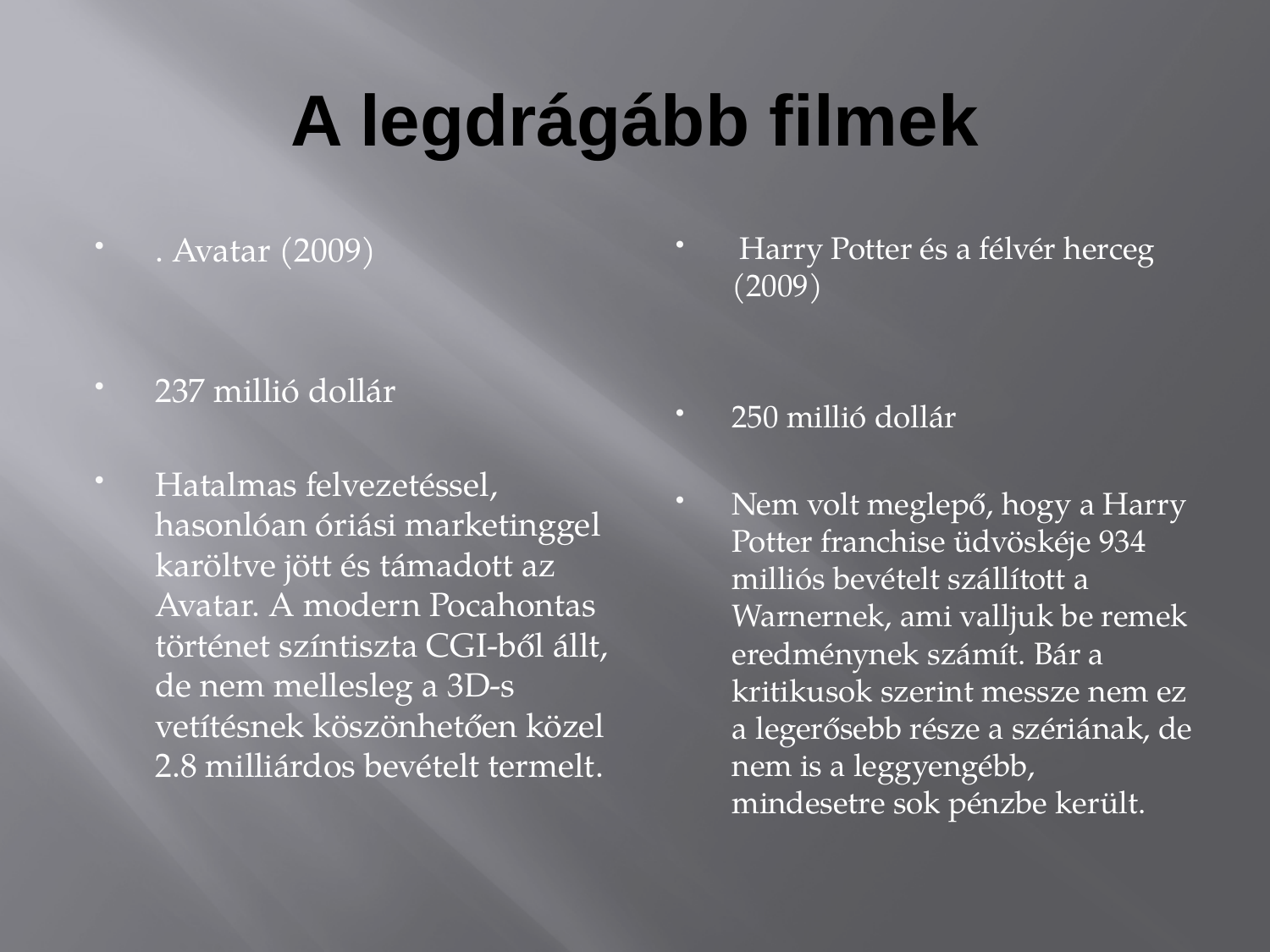

# A legdrágább filmek
. Avatar (2009)

237 millió dollár

Hatalmas felvezetéssel, hasonlóan óriási marketinggel karöltve jött és támadott az Avatar. A modern Pocahontas történet színtiszta CGI-ből állt, de nem mellesleg a 3D-s vetítésnek köszönhetően közel 2.8 milliárdos bevételt termelt.
 Harry Potter és a félvér herceg (2009)

250 millió dollár

Nem volt meglepő, hogy a Harry Potter franchise üdvöskéje 934 milliós bevételt szállított a Warnernek, ami valljuk be remek eredménynek számít. Bár a kritikusok szerint messze nem ez a legerősebb része a szériának, de nem is a leggyengébb, mindesetre sok pénzbe került.